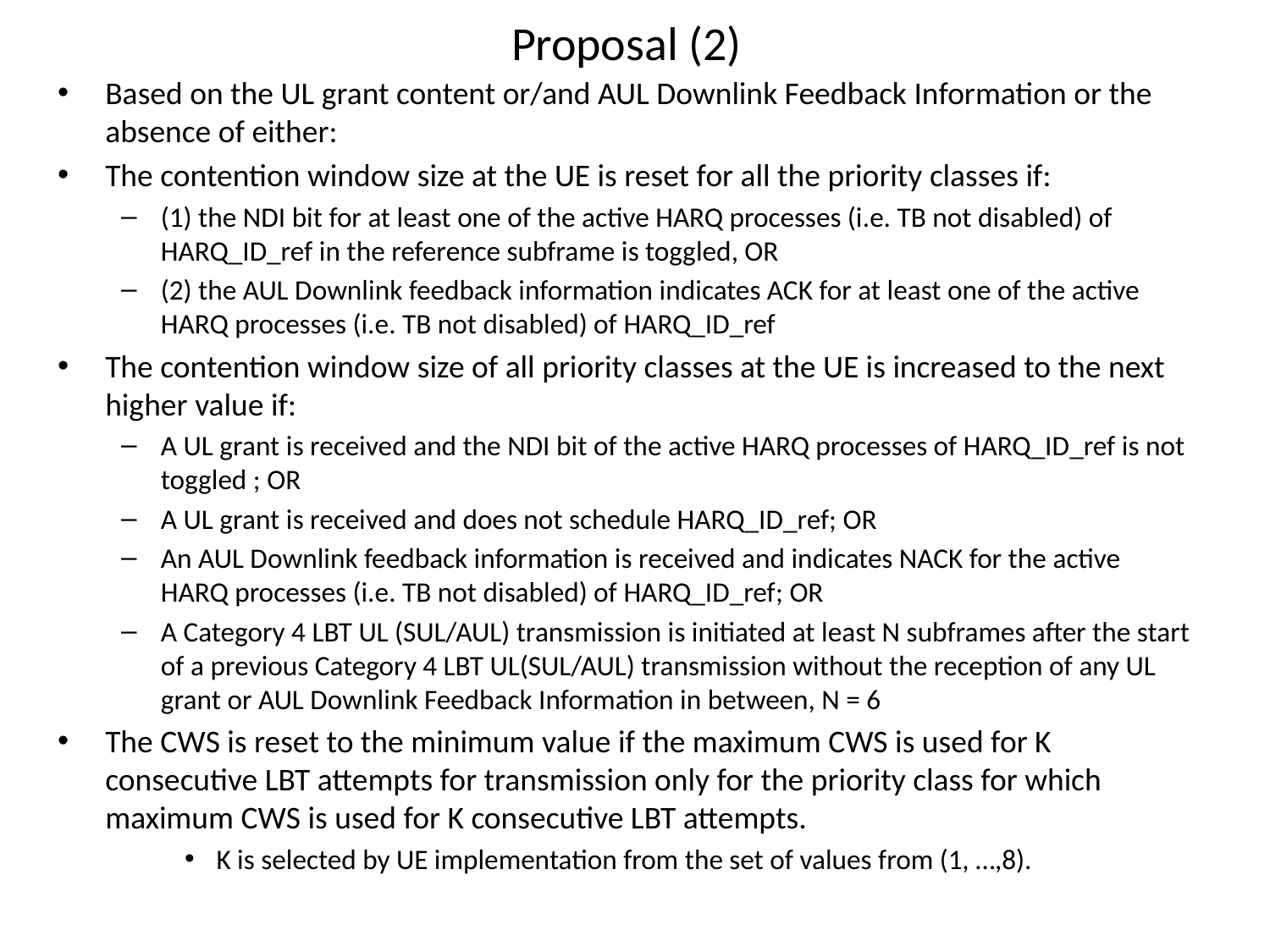

# Proposal (2)
Based on the UL grant content or/and AUL Downlink Feedback Information or the absence of either:
The contention window size at the UE is reset for all the priority classes if:
(1) the NDI bit for at least one of the active HARQ processes (i.e. TB not disabled) of HARQ_ID_ref in the reference subframe is toggled, OR
(2) the AUL Downlink feedback information indicates ACK for at least one of the active HARQ processes (i.e. TB not disabled) of HARQ_ID_ref
The contention window size of all priority classes at the UE is increased to the next higher value if:
A UL grant is received and the NDI bit of the active HARQ processes of HARQ_ID_ref is not toggled ; OR
A UL grant is received and does not schedule HARQ_ID_ref; OR
An AUL Downlink feedback information is received and indicates NACK for the active HARQ processes (i.e. TB not disabled) of HARQ_ID_ref; OR
A Category 4 LBT UL (SUL/AUL) transmission is initiated at least N subframes after the start of a previous Category 4 LBT UL(SUL/AUL) transmission without the reception of any UL grant or AUL Downlink Feedback Information in between, N = 6
The CWS is reset to the minimum value if the maximum CWS is used for K consecutive LBT attempts for transmission only for the priority class for which maximum CWS is used for K consecutive LBT attempts.
K is selected by UE implementation from the set of values from (1, …,8).